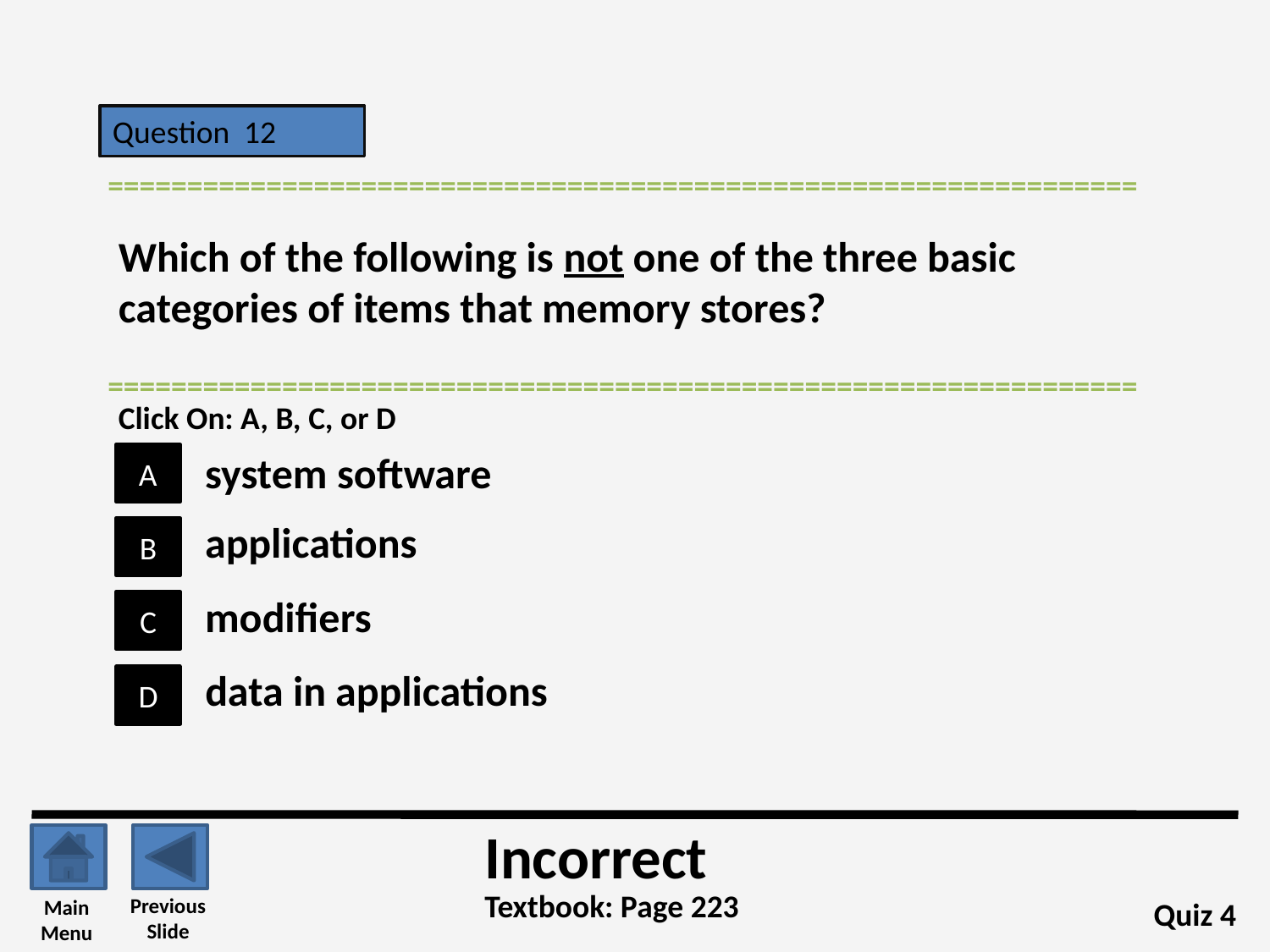

Question  12
=================================================================
Which of the following is not one of the three basic categories of items that memory stores?
=================================================================
Click On: A, B, C, or D

system software
A
applications
B
modifiers
C
data in applications
D
Incorrect

Textbook: Page 223
Previous
Slide
Main
Menu
Quiz 4